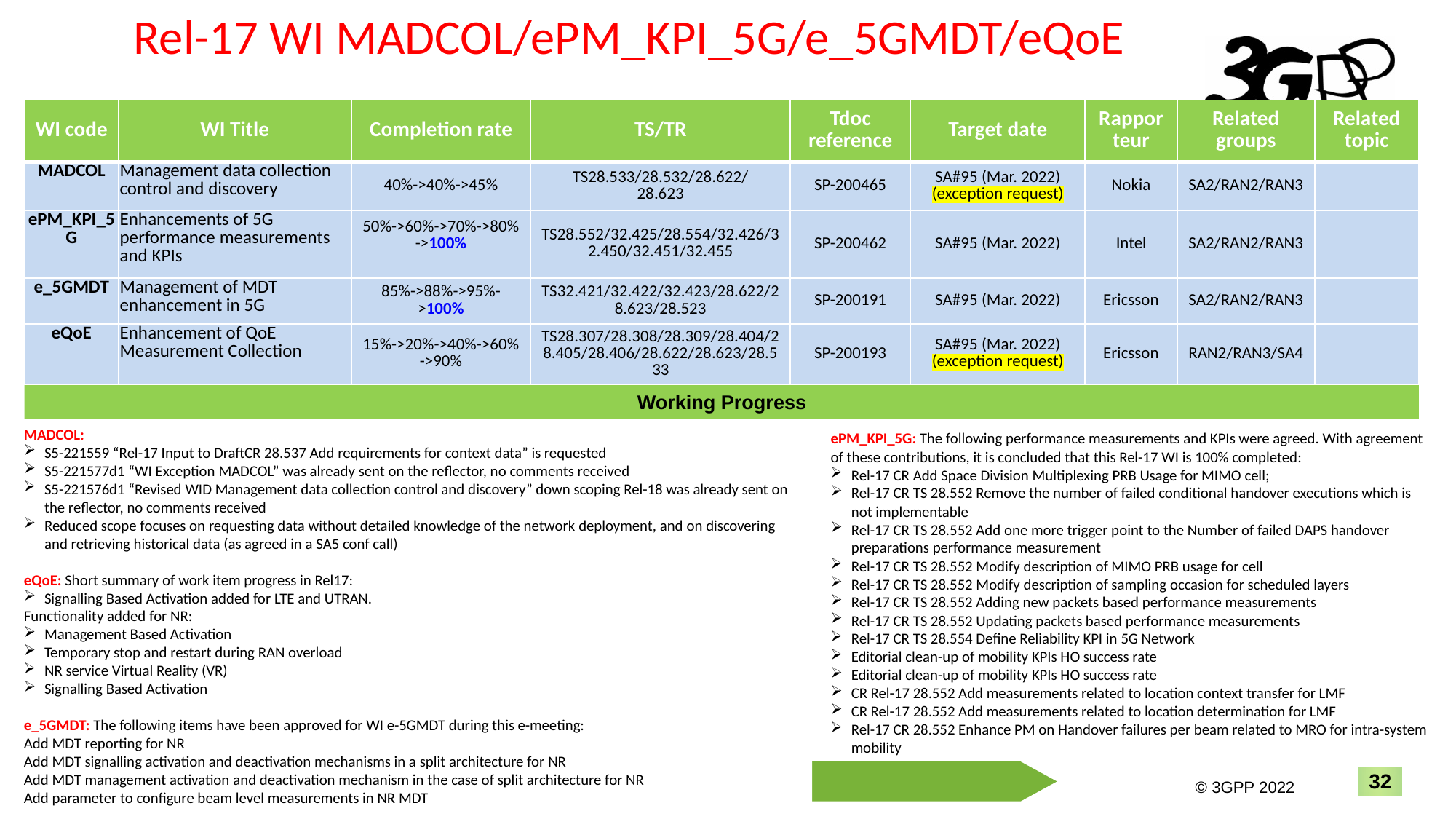

Rel-17 WI MADCOL/ePM_KPI_5G/e_5GMDT/eQoE
| WI code | WI Title | Completion rate | TS/TR | Tdoc reference | Target date | Rapporteur | Related groups | Related topic |
| --- | --- | --- | --- | --- | --- | --- | --- | --- |
| MADCOL | Management data collection control and discovery | 40%->40%->45% | TS28.533/28.532/28.622/ 28.623 | SP-200465 | SA#95 (Mar. 2022) (exception request) | Nokia | SA2/RAN2/RAN3 |  |
| ePM\_KPI\_5G | Enhancements of 5G performance measurements and KPIs | 50%->60%->70%->80% ->100% | TS28.552/32.425/28.554/32.426/32.450/32.451/32.455 | SP-200462 | SA#95 (Mar. 2022) | Intel | SA2/RAN2/RAN3 |  |
| e\_5GMDT | Management of MDT enhancement in 5G | 85%->88%->95%->100% | TS32.421/32.422/32.423/28.622/28.623/28.523 | SP-200191 | SA#95 (Mar. 2022) | Ericsson | SA2/RAN2/RAN3 |  |
| eQoE | Enhancement of QoE Measurement Collection | 15%->20%->40%->60% ->90% | TS28.307/28.308/28.309/28.404/28.405/28.406/28.622/28.623/28.533 | SP-200193 | SA#95 (Mar. 2022) (exception request) | Ericsson | RAN2/RAN3/SA4 |  |
Working Progress
MADCOL:
S5-221559 “Rel-17 Input to DraftCR 28.537 Add requirements for context data” is requested
S5-221577d1 “WI Exception MADCOL” was already sent on the reflector, no comments received
S5-221576d1 “Revised WID Management data collection control and discovery” down scoping Rel-18 was already sent on the reflector, no comments received
Reduced scope focuses on requesting data without detailed knowledge of the network deployment, and on discovering and retrieving historical data (as agreed in a SA5 conf call)

eQoE: Short summary of work item progress in Rel17:
Signalling Based Activation added for LTE and UTRAN.
Functionality added for NR:
Management Based Activation
Temporary stop and restart during RAN overload
NR service Virtual Reality (VR)
Signalling Based Activation

e_5GMDT: The following items have been approved for WI e-5GMDT during this e-meeting:
Add MDT reporting for NR
Add MDT signalling activation and deactivation mechanisms in a split architecture for NR
Add MDT management activation and deactivation mechanism in the case of split architecture for NR
Add parameter to configure beam level measurements in NR MDT
ePM_KPI_5G: The following performance measurements and KPIs were agreed. With agreement of these contributions, it is concluded that this Rel-17 WI is 100% completed:
Rel-17 CR Add Space Division Multiplexing PRB Usage for MIMO cell;
Rel-17 CR TS 28.552 Remove the number of failed conditional handover executions which is not implementable
Rel-17 CR TS 28.552 Add one more trigger point to the Number of failed DAPS handover preparations performance measurement
Rel-17 CR TS 28.552 Modify description of MIMO PRB usage for cell
Rel-17 CR TS 28.552 Modify description of sampling occasion for scheduled layers
Rel-17 CR TS 28.552 Adding new packets based performance measurements
Rel-17 CR TS 28.552 Updating packets based performance measurements
Rel-17 CR TS 28.554 Define Reliability KPI in 5G Network
Editorial clean-up of mobility KPIs HO success rate
Editorial clean-up of mobility KPIs HO success rate
CR Rel-17 28.552 Add measurements related to location context transfer for LMF
CR Rel-17 28.552 Add measurements related to location determination for LMF
Rel-17 CR 28.552 Enhance PM on Handover failures per beam related to MRO for intra-system mobility